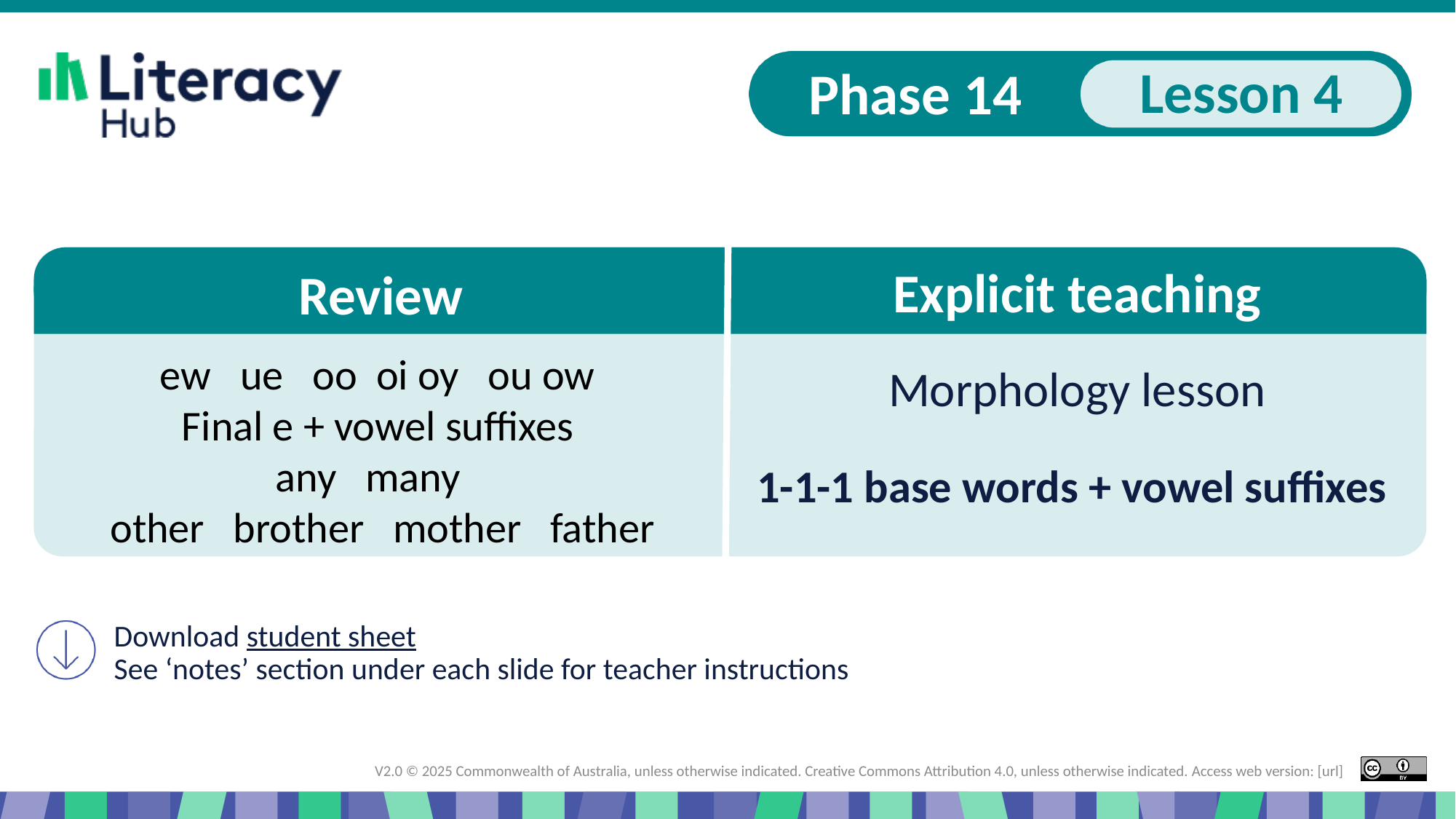

# Explicit teaching
Review
ew   ue   oo  oi oy   ou ow
Final e + vowel suffixes
any   many
other   brother   mother   father
Morphology lesson
1-1-1 base words + vowel suffixes